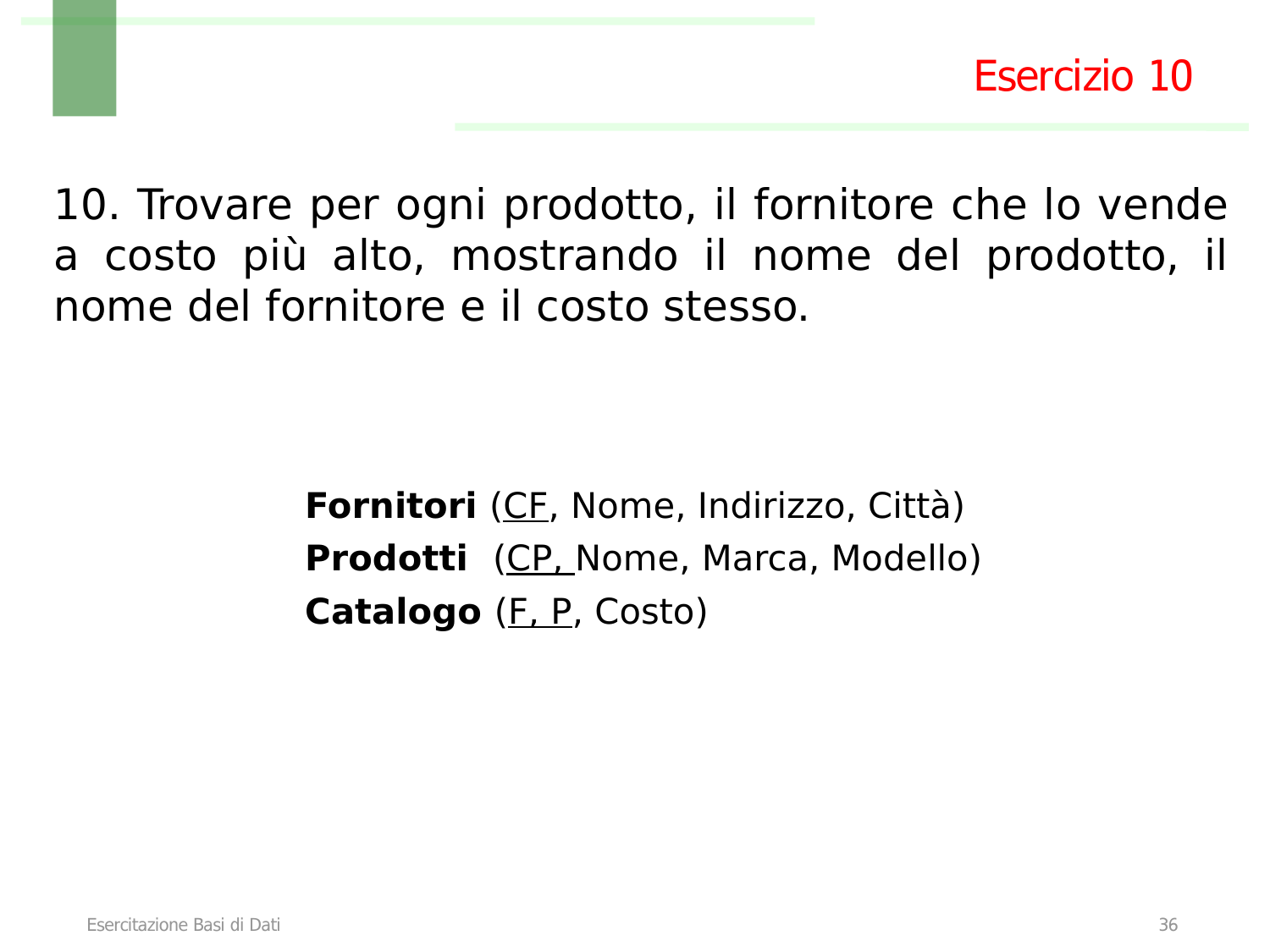

Esercizio 10
10. Trovare per ogni prodotto, il fornitore che lo vende a costo più alto, mostrando il nome del prodotto, il nome del fornitore e il costo stesso.

	Fornitori (CF, Nome, Indirizzo, Città)
	Prodotti  (CP, Nome, Marca, Modello)
	Catalogo (F, P, Costo)